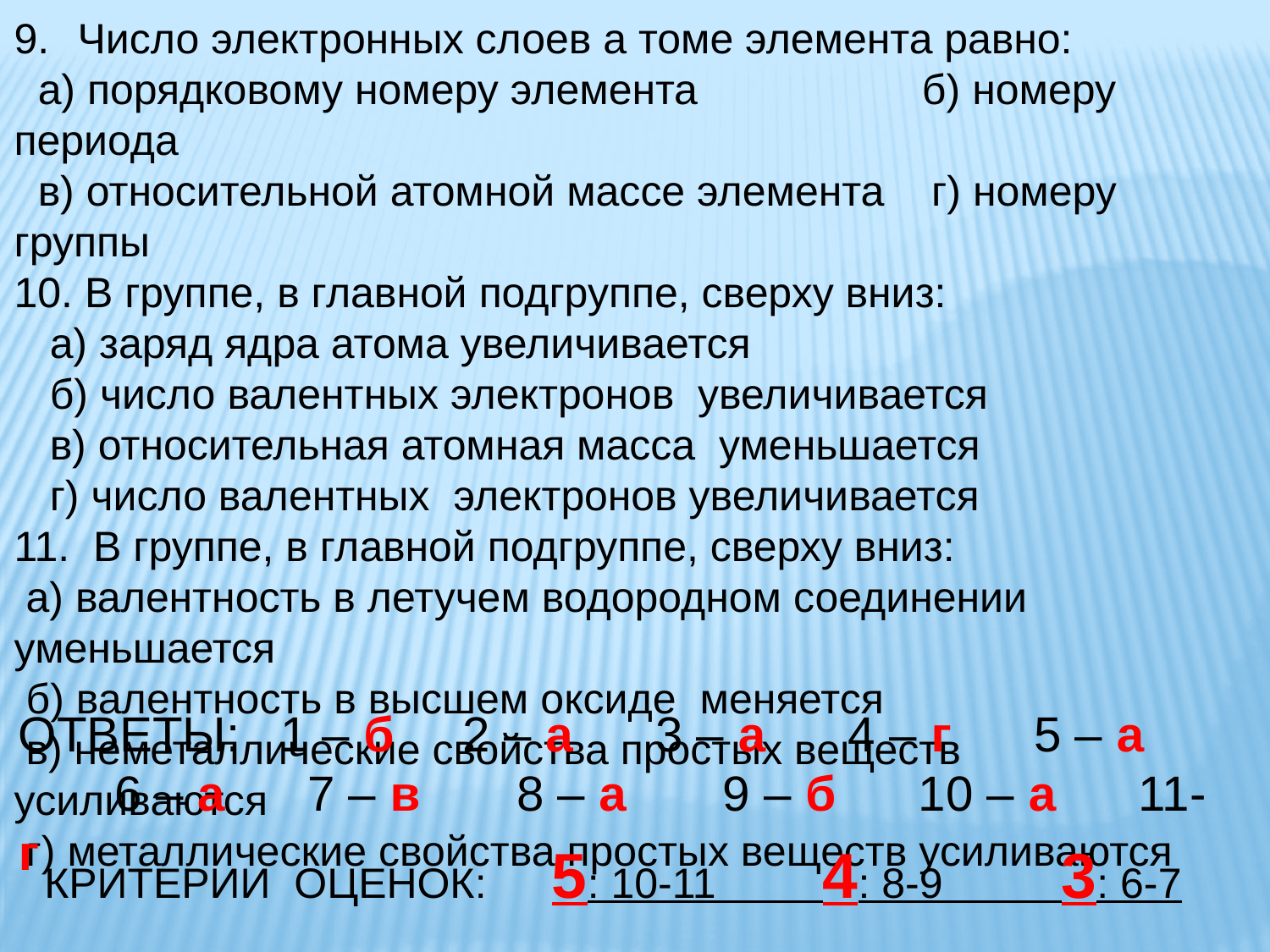

Число электронных слоев а томе элемента равно:
  а) порядковому номеру элемента                   б) номеру периода
  в) относительной атомной массе элемента    г) номеру группы
10. В группе, в главной подгруппе, сверху вниз:
   а) заряд ядра атома увеличивается
   б) число валентных электронов  увеличивается
   в) относительная атомная масса  уменьшается
   г) число валентных  электронов увеличивается
11.  В группе, в главной подгруппе, сверху вниз:
 а) валентность в летучем водородном соединении уменьшается
 б) валентность в высшем оксиде  меняется
 в) неметаллические свойства простых веществ усиливаются
 г) металлические свойства простых веществ усиливаются

ОТВЕТЫ:   1 – б     2 – а      3 – а      4 – г      5 – а
       6 – а      7 – в       8 – а       9 – б      10 – а      11- г
КРИТЕРИИ  ОЦЕНОК:     5: 10-11         4: 8-9          3: 6-7